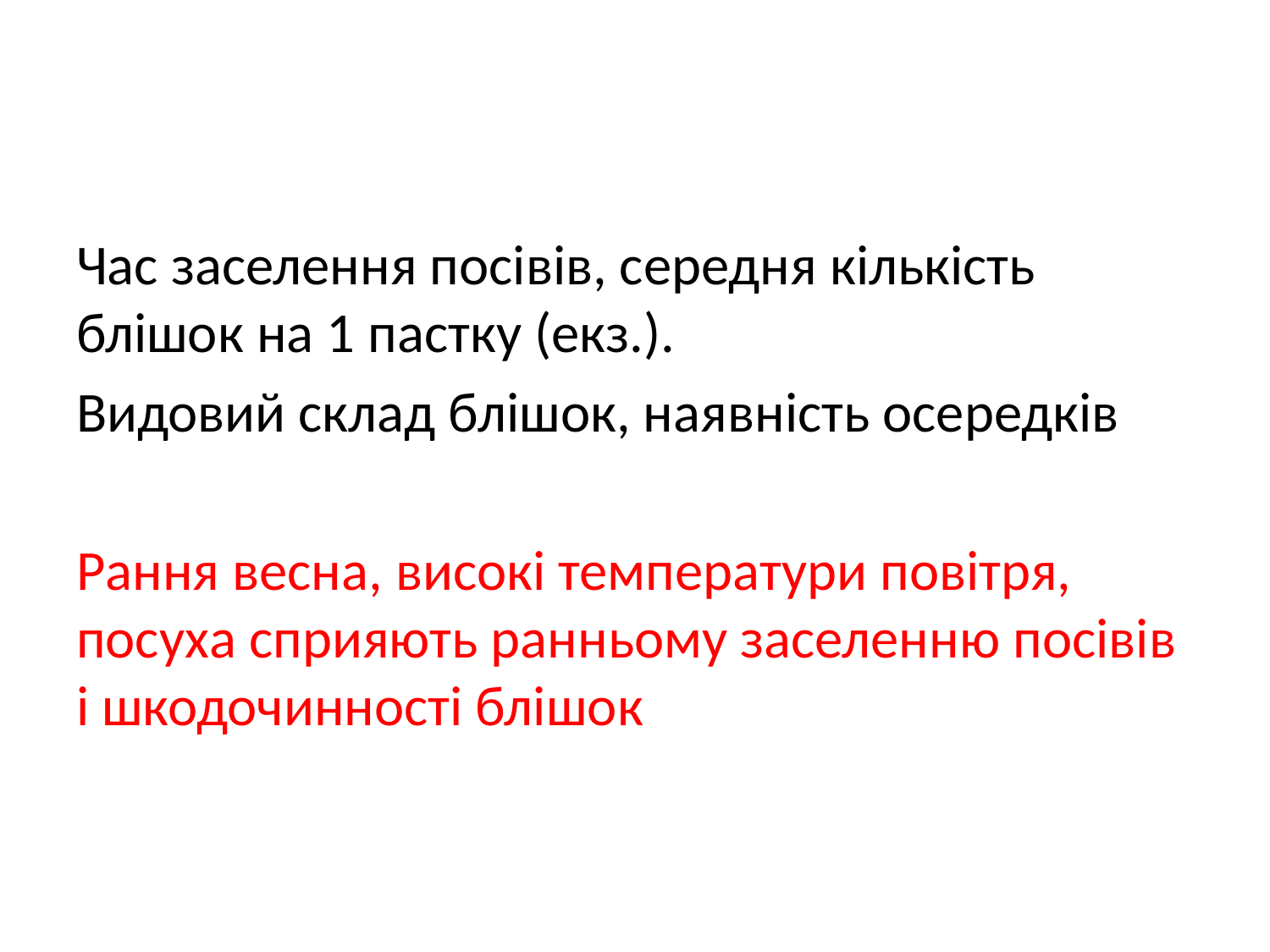

#
Час заселення посівів, середня кількість блішок на 1 пастку (екз.).
Видовий склад блішок, наявність осередків

Рання весна, високі температури повітря, посуха сприяють ранньому заселенню посівів і шкодочинності блішок